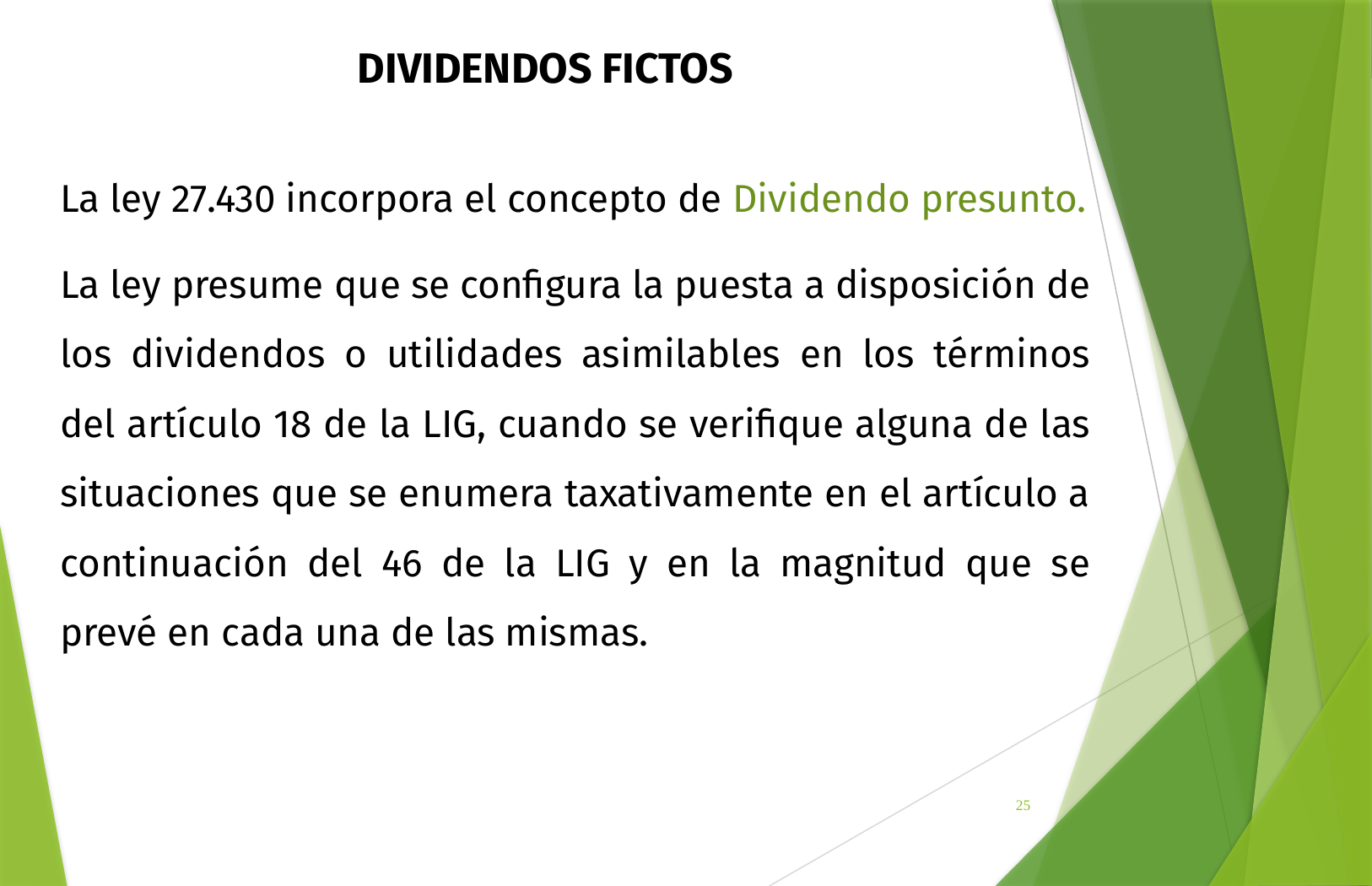

# DIVIDENDOS FICTOS
La ley 27.430 incorpora el concepto de Dividendo presunto.
La ley presume que se configura la puesta a disposición de los dividendos o utilidades asimilables en los términos del artículo 18 de la LIG, cuando se verifique alguna de las situaciones que se enumera taxativamente en el artículo a continuación del 46 de la LIG y en la magnitud que se prevé en cada una de las mismas.

25